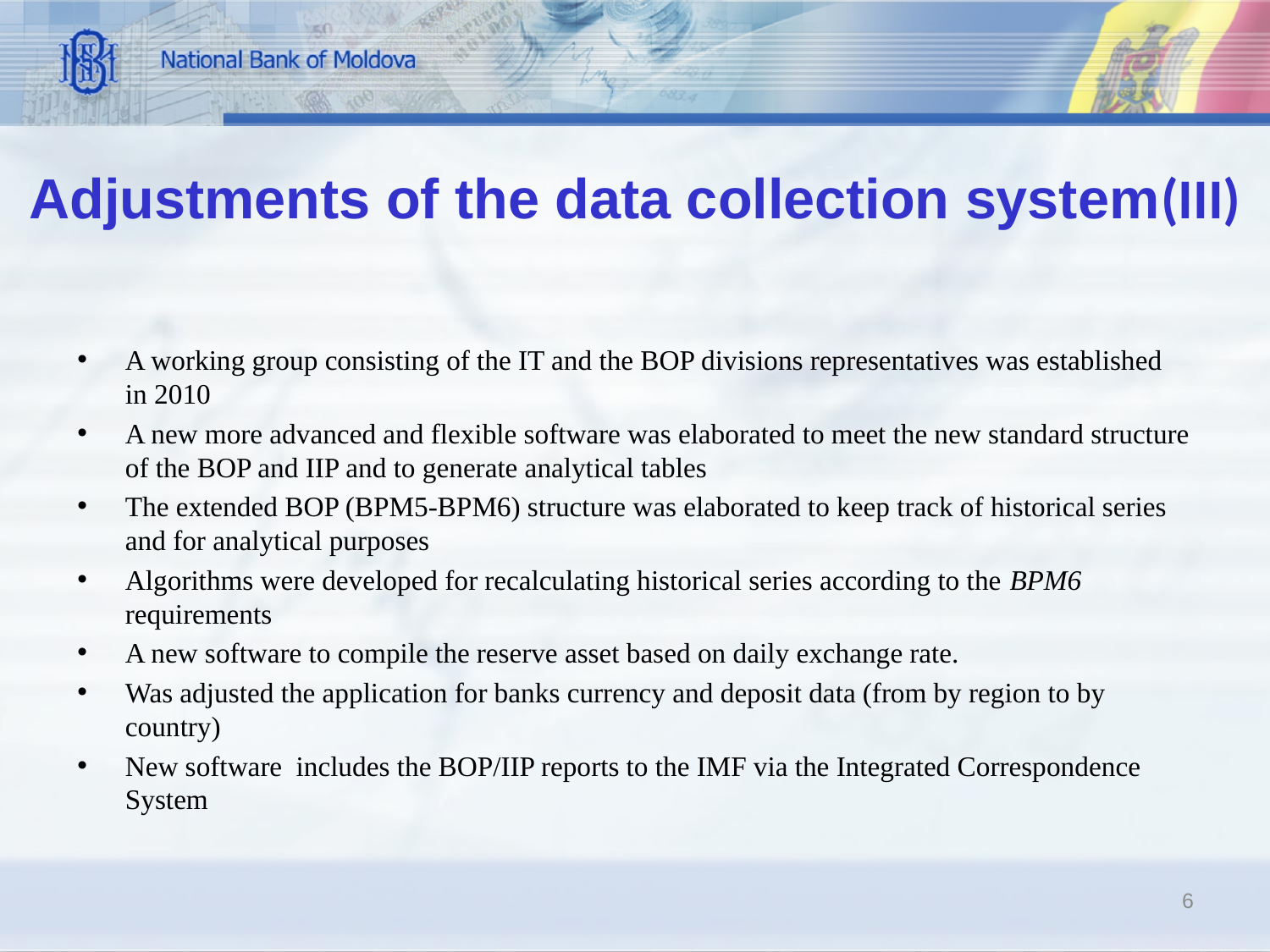

Adjustments of the data collection system(III)
A working group consisting of the IT and the BOP divisions representatives was established in 2010
A new more advanced and flexible software was elaborated to meet the new standard structure of the BOP and IIP and to generate analytical tables
The extended BOP (BPM5-BPM6) structure was elaborated to keep track of historical series and for analytical purposes
Algorithms were developed for recalculating historical series according to the BPM6 requirements
A new software to compile the reserve asset based on daily exchange rate.
Was adjusted the application for banks currency and deposit data (from by region to by country)
New software  includes the BOP/IIP reports to the IMF via the Integrated Correspondence System

6